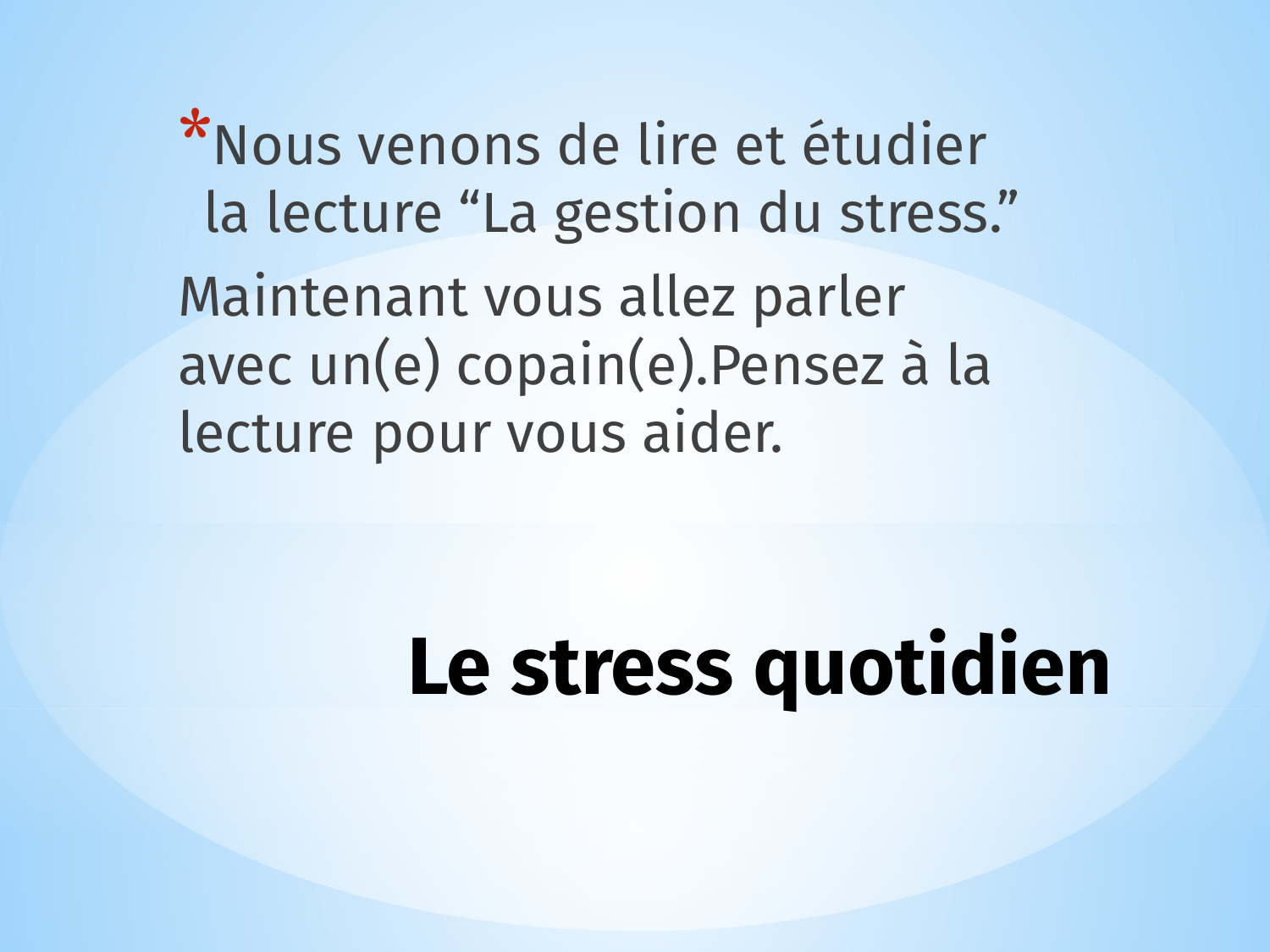

Nous venons de lire et étudier la lecture “La gestion du stress.”
Maintenant vous allez parler avec un(e) copain(e).Pensez à la lecture pour vous aider.
# Le stress quotidien